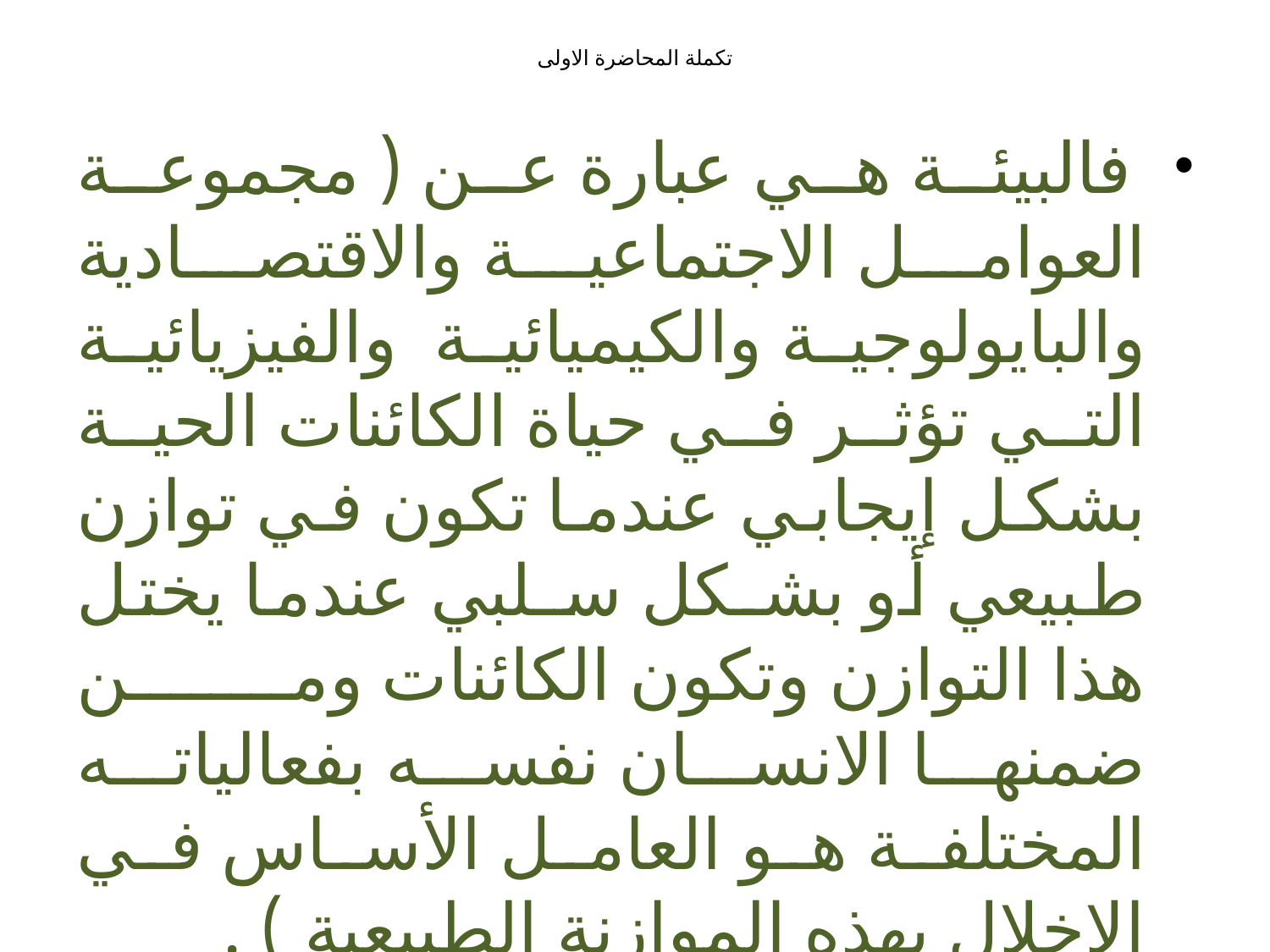

# تكملة المحاضرة الاولى
 فالبيئة هي عبارة عن ( مجموعة العوامل الاجتماعية والاقتصادية والبايولوجية والكيميائية  والفيزيائية التي تؤثر في حياة الكائنات الحية بشكل إيجابي عندما تكون في توازن طبيعي أو بشـكل سـلبي عندما يختل هذا التوازن وتكون الكائنات ومن ضمنها الانسان نفسه بفعالياته المختلفة هو العامل الأساس في الاخلال بهذه الموازنة الطبيعية ) .